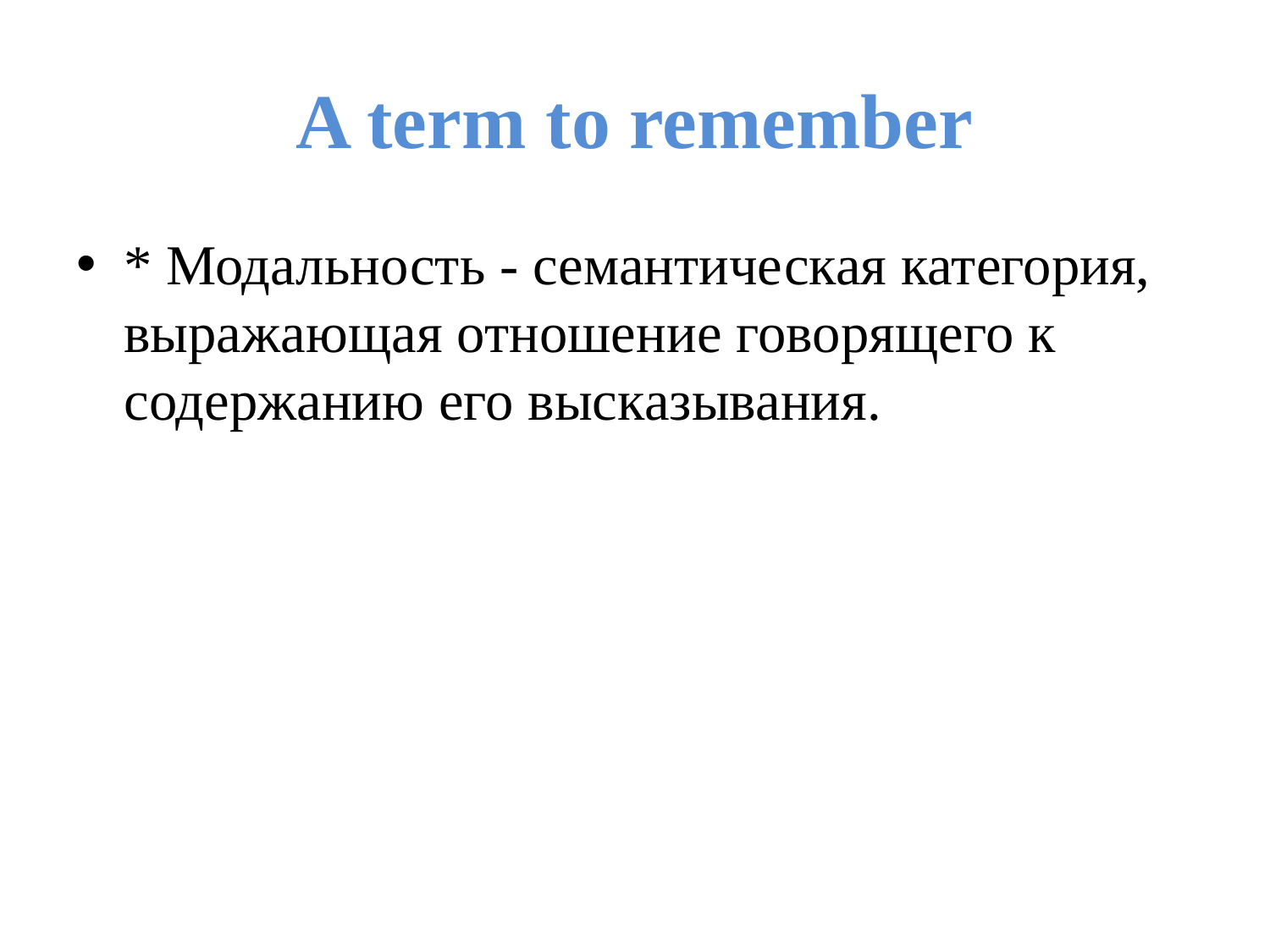

# A term to remember
* Модальность - семантическая категория, выражающая отношение говорящего к содержанию его высказывания.